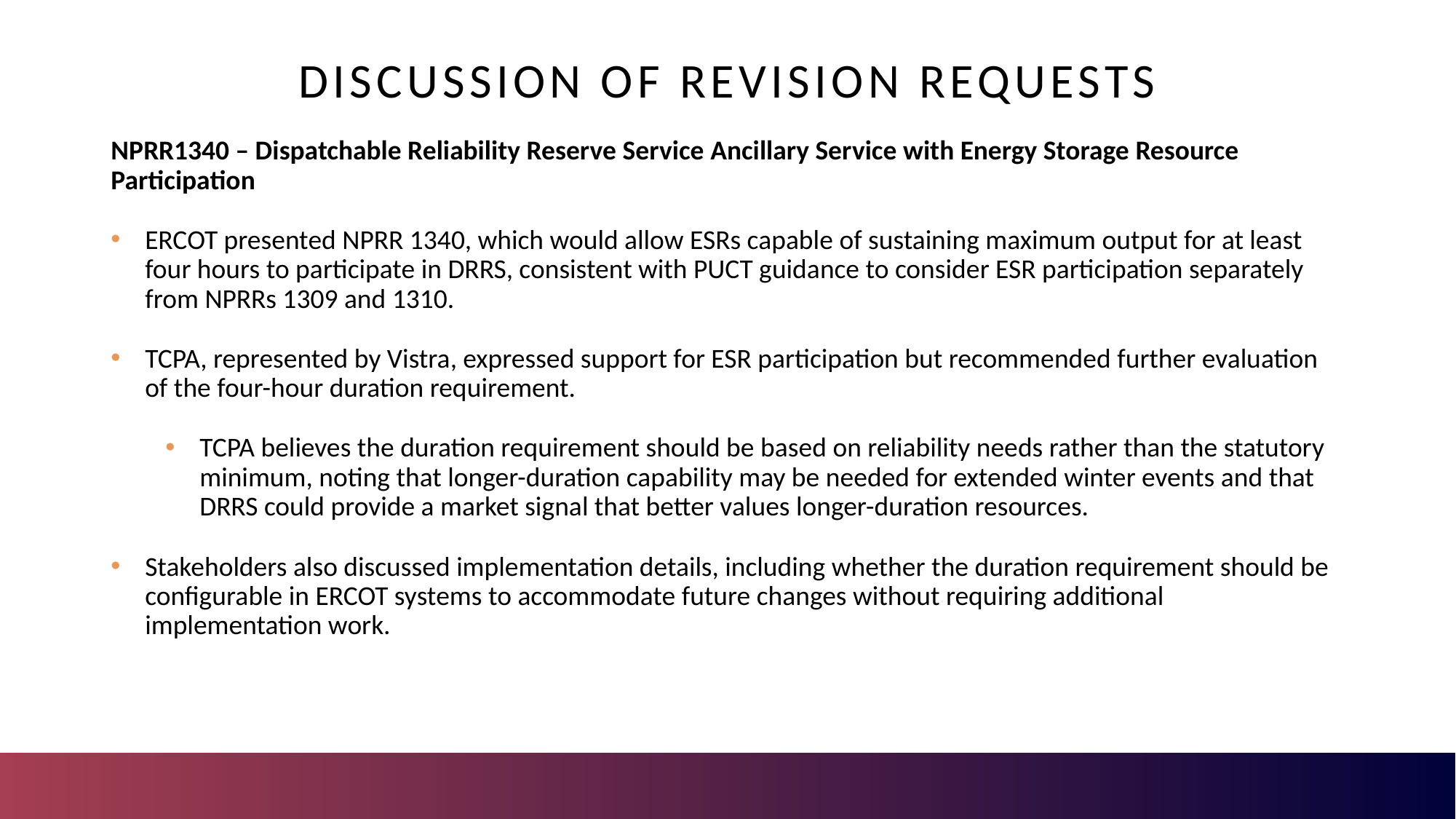

Discussion of Revision Requests
NPRR1340 – Dispatchable Reliability Reserve Service Ancillary Service with Energy Storage Resource Participation
ERCOT presented NPRR 1340, which would allow ESRs capable of sustaining maximum output for at least four hours to participate in DRRS, consistent with PUCT guidance to consider ESR participation separately from NPRRs 1309 and 1310.
TCPA, represented by Vistra, expressed support for ESR participation but recommended further evaluation of the four-hour duration requirement.
TCPA believes the duration requirement should be based on reliability needs rather than the statutory minimum, noting that longer-duration capability may be needed for extended winter events and that DRRS could provide a market signal that better values longer-duration resources.
Stakeholders also discussed implementation details, including whether the duration requirement should be configurable in ERCOT systems to accommodate future changes without requiring additional implementation work.